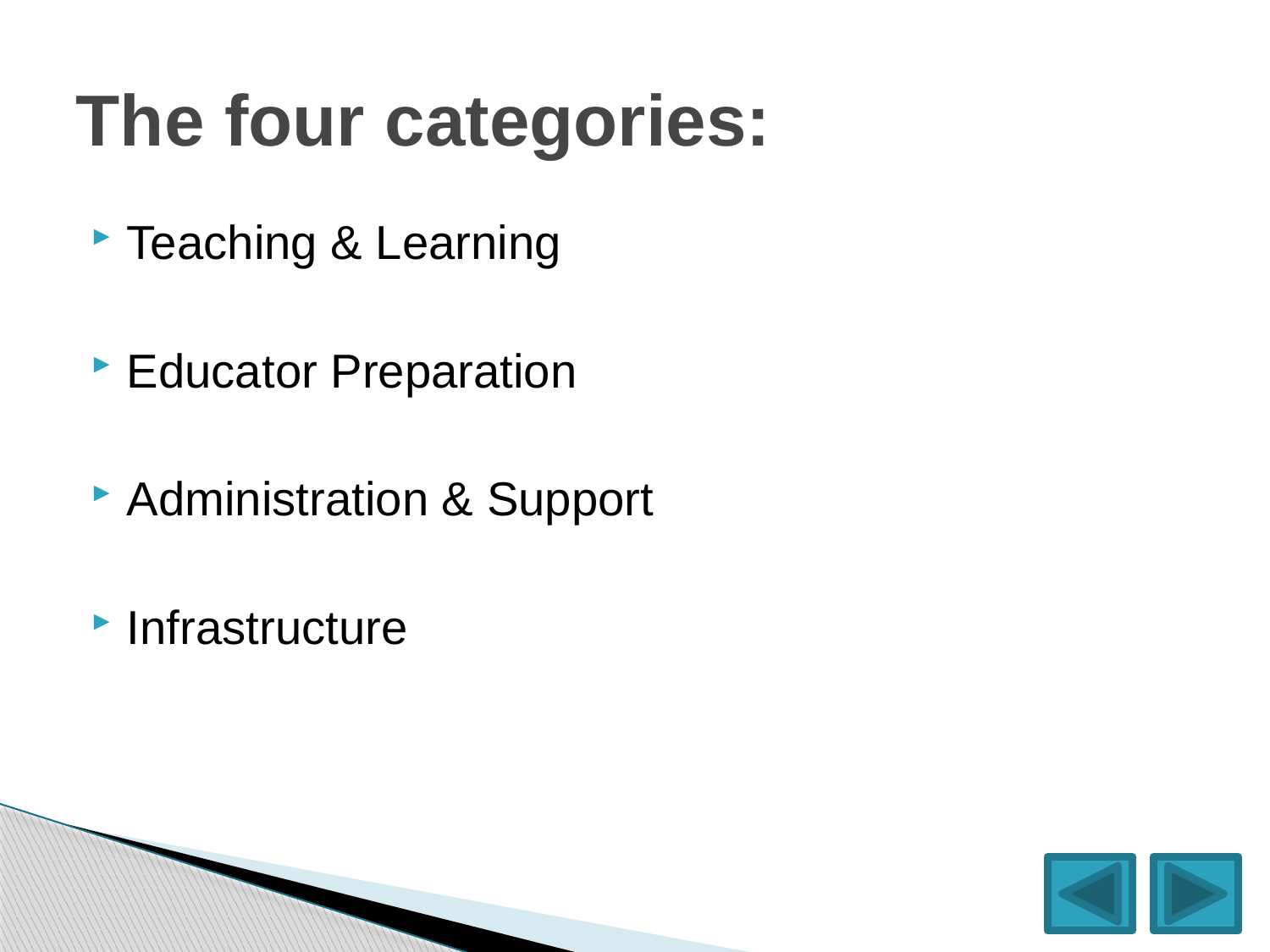

# The four categories:
Teaching & Learning

Educator Preparation

Administration & Support

Infrastructure